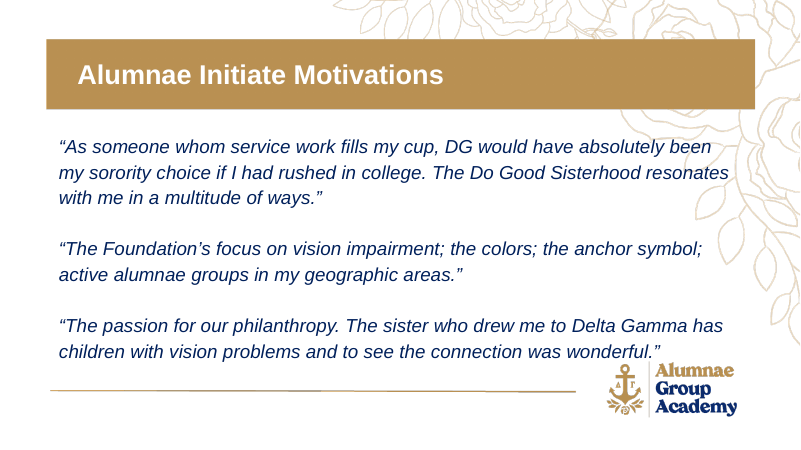

Alumnae Initiate Motivations
“As someone whom service work fills my cup, DG would have absolutely been my sorority choice if I had rushed in college. The Do Good Sisterhood resonates with me in a multitude of ways.”
“The Foundation’s focus on vision impairment; the colors; the anchor symbol; active alumnae groups in my geographic areas.”
“The passion for our philanthropy. The sister who drew me to Delta Gamma has children with vision problems and to see the connection was wonderful.”